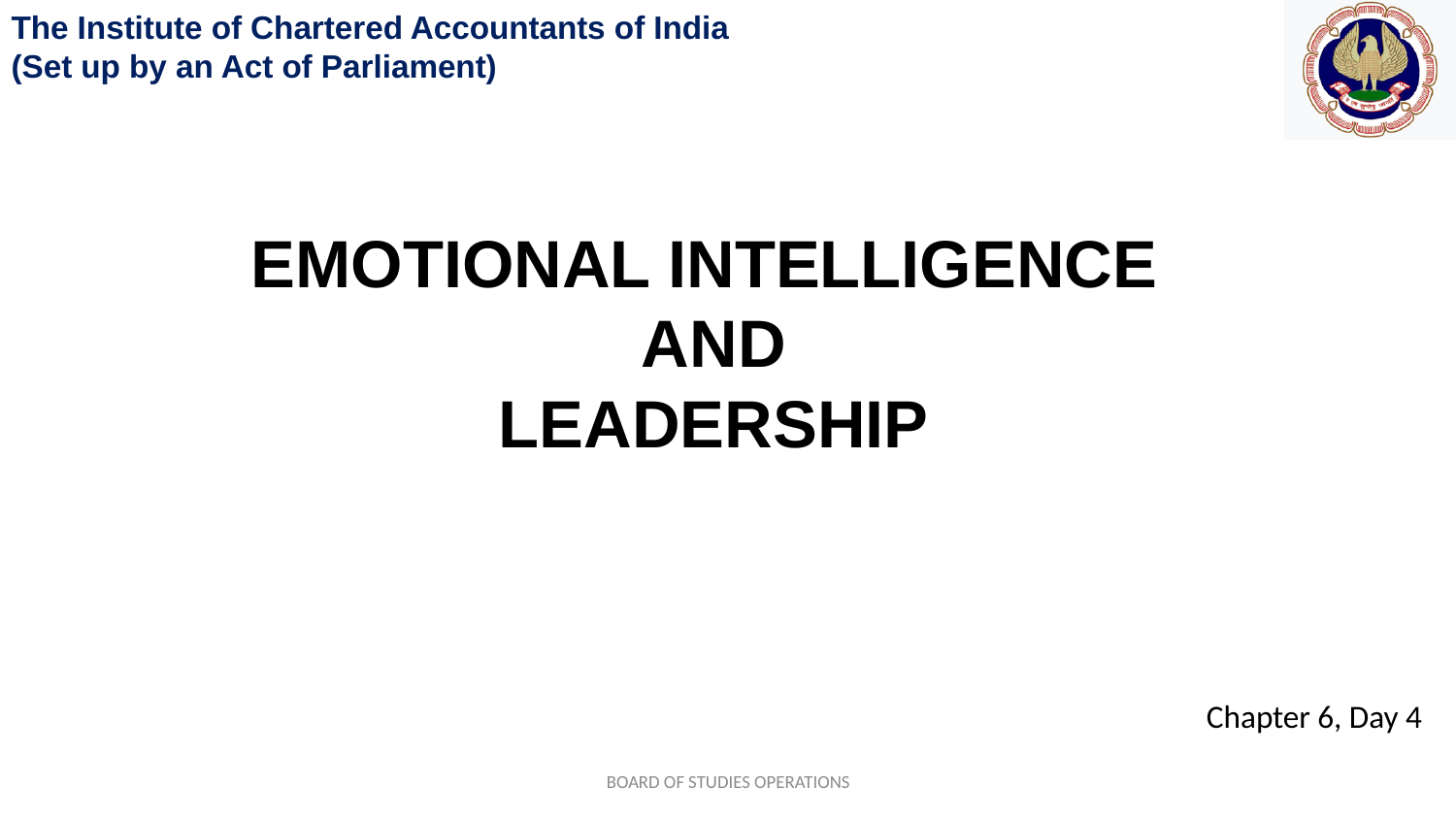

EMOTIONAL INTELLIGENCE
AND
LEADERSHIP
BOARD OF STUDIES OPERATIONS